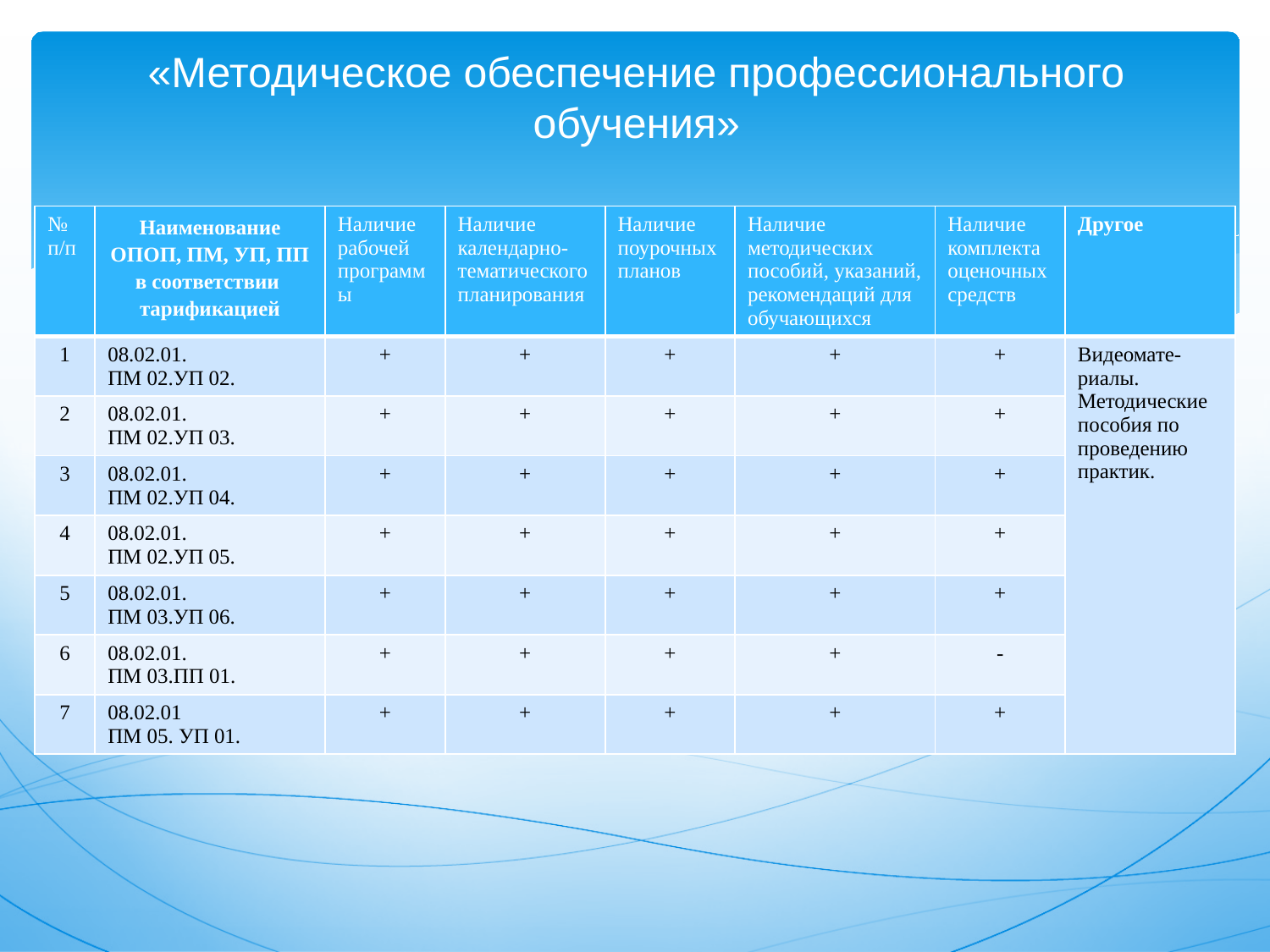

# «Методическое обеспечение профессионального обучения»
| № п/п | Наименование ОПОП, ПМ, УП, ПП в соответствии тарификацией | Наличие рабочей программы | Наличие календарно-тематического планирования | Наличие поурочных планов | Наличие методических пособий, указаний, рекомендаций для обучающихся | Наличие комплекта оценочных средств | Другое |
| --- | --- | --- | --- | --- | --- | --- | --- |
| 1 | 08.02.01. ПМ 02.УП 02. | + | + | + | + | + | Видеомате-риалы. Методические пособия по проведению практик. |
| 2 | 08.02.01. ПМ 02.УП 03. | + | + | + | + | + |  |
| 3 | 08.02.01. ПМ 02.УП 04. | + | + | + | + | + |  |
| 4 | 08.02.01. ПМ 02.УП 05. | + | + | + | + | + |  |
| 5 | 08.02.01. ПМ 03.УП 06. | + | + | + | + | + |  |
| 6 | 08.02.01. ПМ 03.ПП 01. | + | + | + | + | - |  |
| 7 | 08.02.01 ПМ 05. УП 01. | + | + | + | + | + |  |